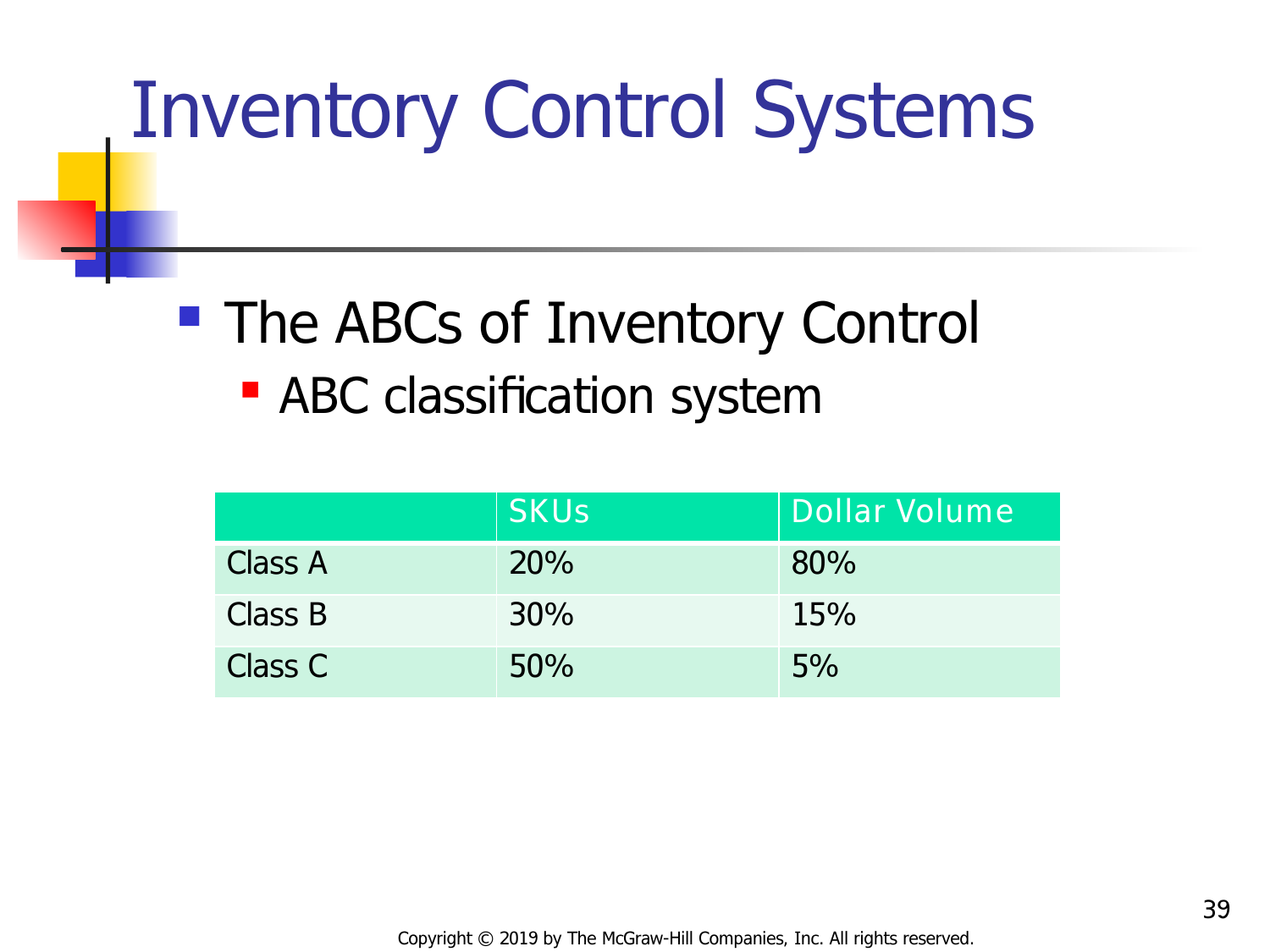

# Inventory Control Systems
The ABCs of Inventory Control
ABC classification system
|  | SKUs | Dollar Volume |
| --- | --- | --- |
| Class A | 20% | 80% |
| Class B | 30% | 15% |
| Class C | 50% | 5% |
39
Copyright © 2019 by The McGraw-Hill Companies, Inc. All rights reserved.